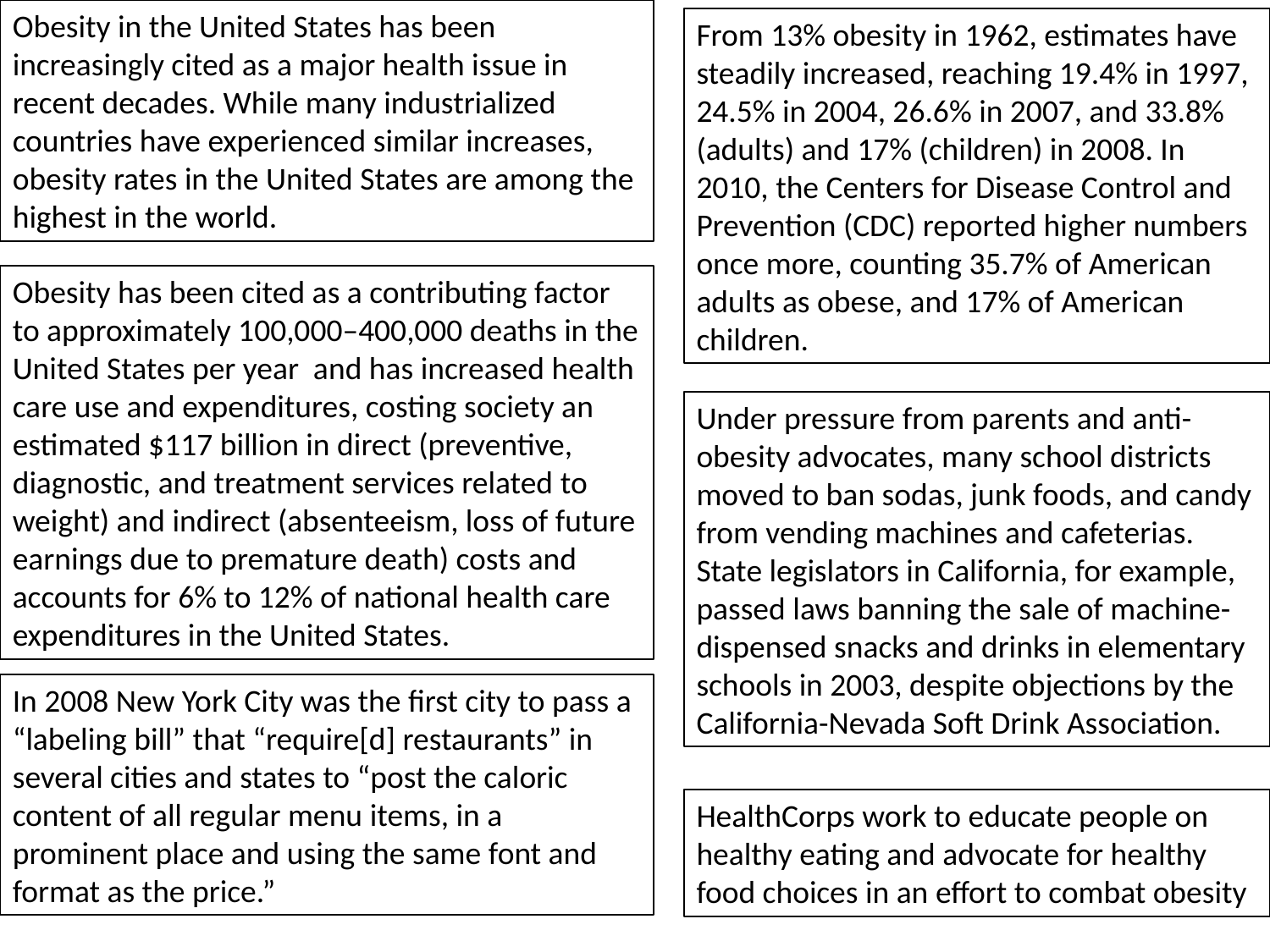

Obesity in the United States has been increasingly cited as a major health issue in recent decades. While many industrialized countries have experienced similar increases, obesity rates in the United States are among the highest in the world.
From 13% obesity in 1962, estimates have steadily increased, reaching 19.4% in 1997, 24.5% in 2004, 26.6% in 2007, and 33.8% (adults) and 17% (children) in 2008. In 2010, the Centers for Disease Control and Prevention (CDC) reported higher numbers once more, counting 35.7% of American adults as obese, and 17% of American children.
Obesity has been cited as a contributing factor to approximately 100,000–400,000 deaths in the United States per year  and has increased health care use and expenditures, costing society an estimated $117 billion in direct (preventive, diagnostic, and treatment services related to weight) and indirect (absenteeism, loss of future earnings due to premature death) costs and accounts for 6% to 12% of national health care expenditures in the United States.
Under pressure from parents and anti-obesity advocates, many school districts moved to ban sodas, junk foods, and candy from vending machines and cafeterias. State legislators in California, for example, passed laws banning the sale of machine-dispensed snacks and drinks in elementary schools in 2003, despite objections by the California-Nevada Soft Drink Association.
In 2008 New York City was the first city to pass a “labeling bill” that “require[d] restaurants” in several cities and states to “post the caloric content of all regular menu items, in a prominent place and using the same font and format as the price.”
HealthCorps work to educate people on healthy eating and advocate for healthy food choices in an effort to combat obesity